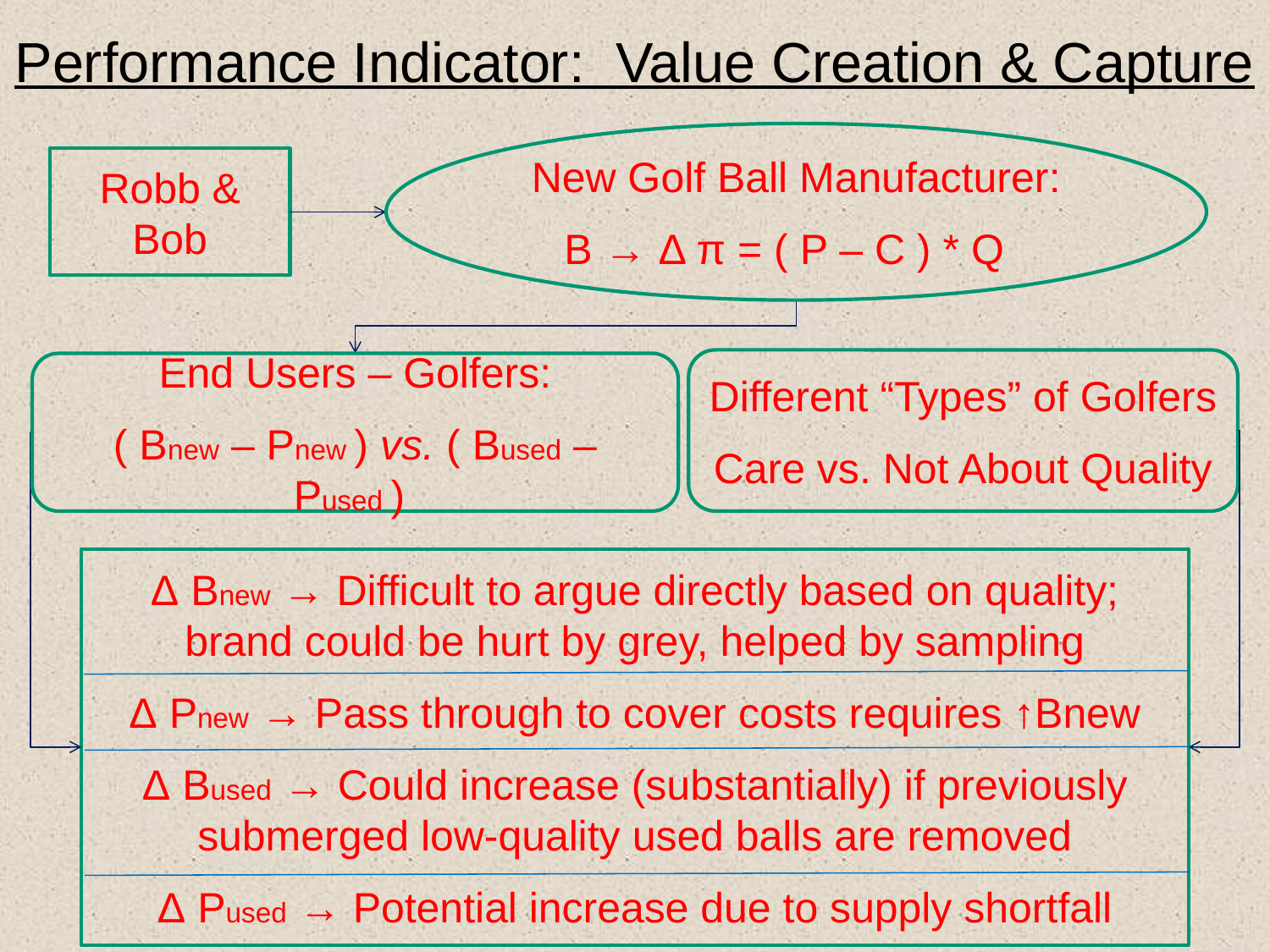

Performance Indicator:  Value Creation & Capture
New Golf Ball Manufacturer:

B → Δ π = ( P – C ) * Q
Robb & Bob
Different “Types” of Golfers

Care vs. Not About Quality
End Users – Golfers:

( Bnew – Pnew ) vs. ( Bused – Pused )
Δ Bnew → Difficult to argue directly based on quality; brand could be hurt by grey, helped by sampling

Δ Pnew → Pass through to cover costs requires ↑Bnew

Δ Bused → Could increase (substantially) if previously submerged low-quality used balls are removed

Δ Pused → Potential increase due to supply shortfall